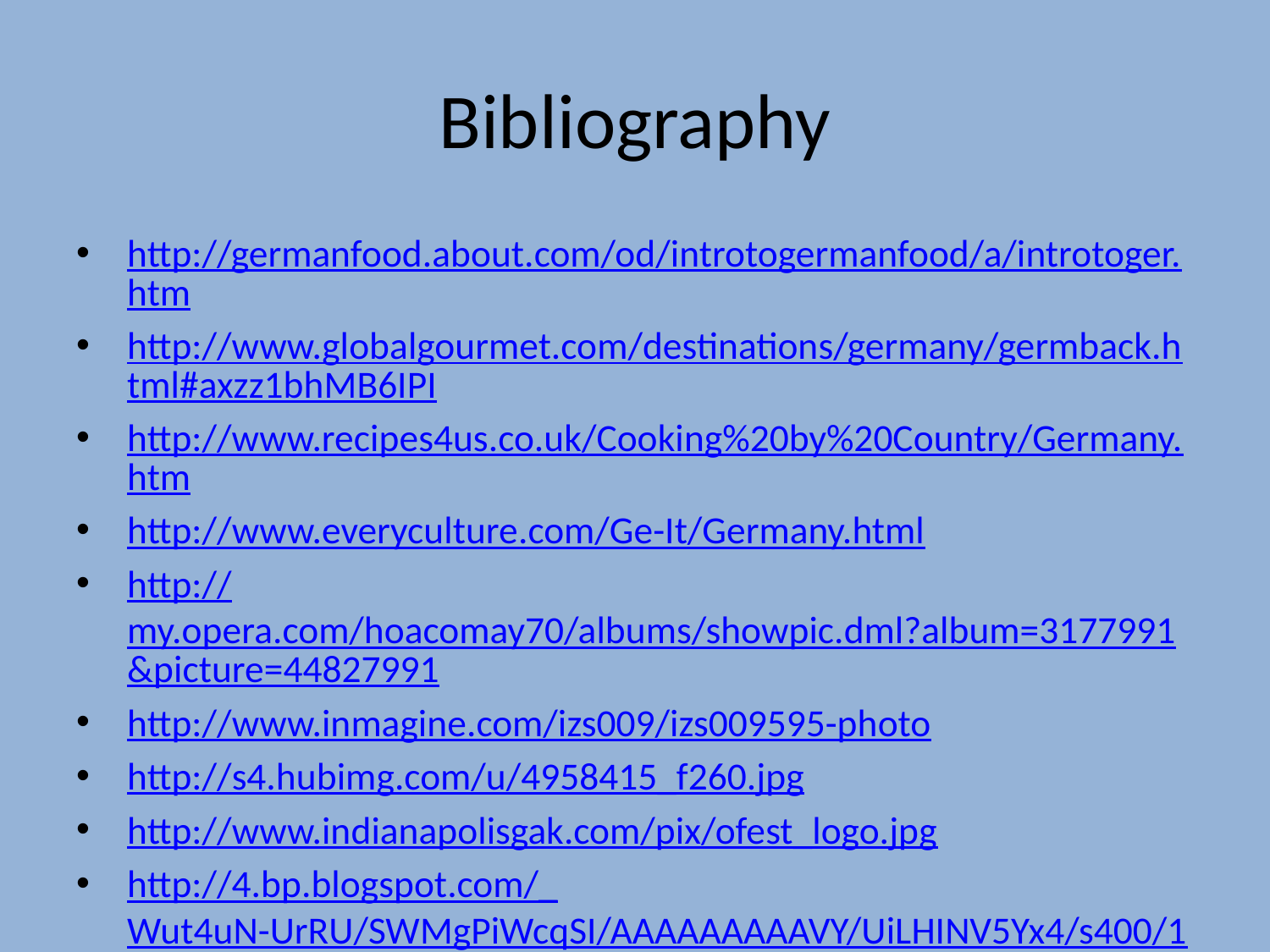

# Bibliography
http://germanfood.about.com/od/introtogermanfood/a/introtoger.htm
http://www.globalgourmet.com/destinations/germany/germback.html#axzz1bhMB6IPI
http://www.recipes4us.co.uk/Cooking%20by%20Country/Germany.htm
http://www.everyculture.com/Ge-It/Germany.html
http://my.opera.com/hoacomay70/albums/showpic.dml?album=3177991&picture=44827991
http://www.inmagine.com/izs009/izs009595-photo
http://s4.hubimg.com/u/4958415_f260.jpg
http://www.indianapolisgak.com/pix/ofest_logo.jpg
http://4.bp.blogspot.com/_Wut4uN-UrRU/SWMgPiWcqSI/AAAAAAAAAVY/UiLHINV5Yx4/s400/100_1109.JPG
http://cdn3.wn.com/pd/1c/74/8974b9e0b526642c798b99f73f60_grande.jpg